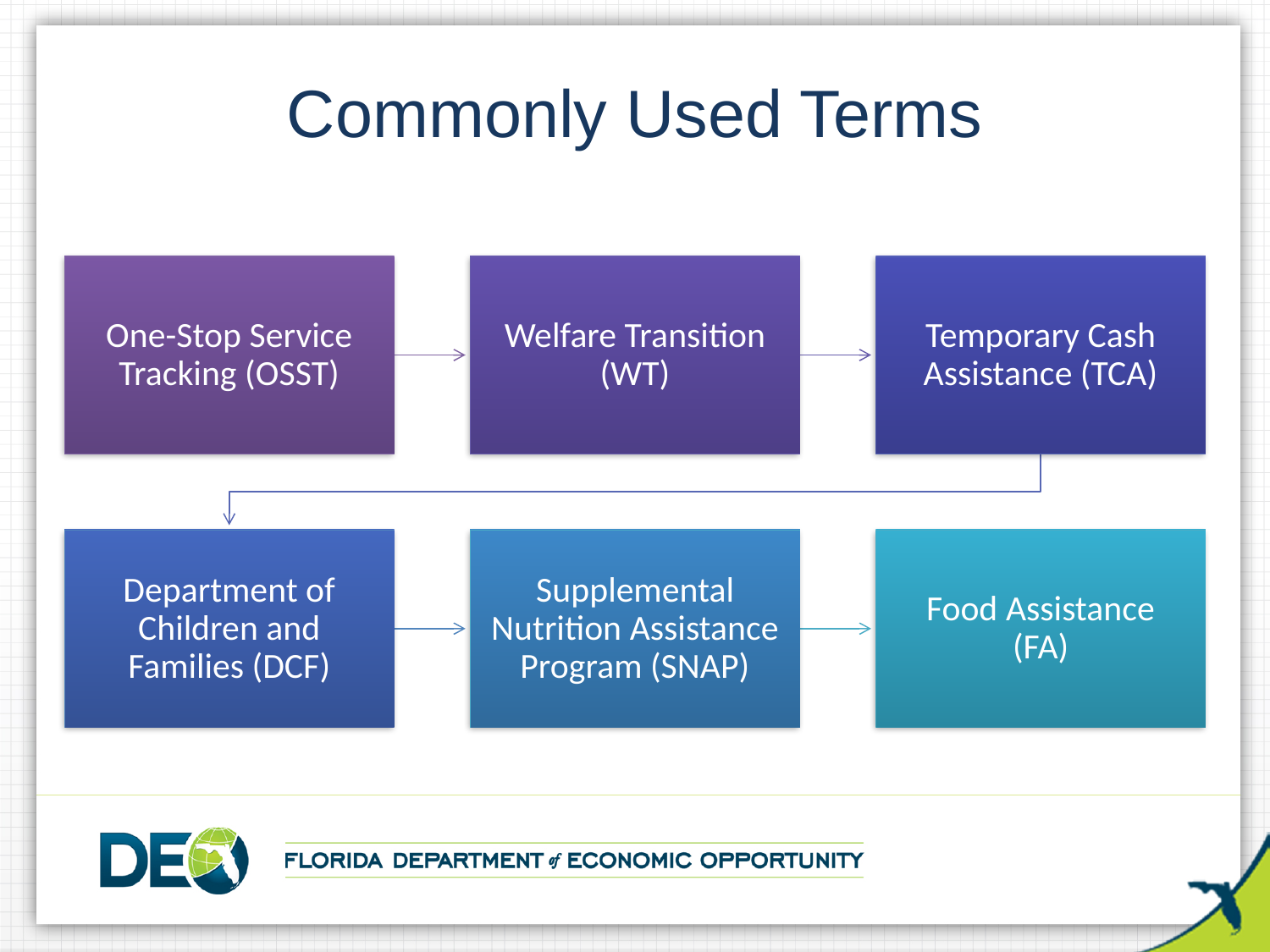

# Commonly Used Terms

One-Stop Service Tracking (OSST)

Welfare Transition (WT)

Temporary Cash Assistance (TCA)

Department of Children and Families (DCF)

Supplemental Nutrition Assistance Program (SNAP)
Food Assistance (FA)